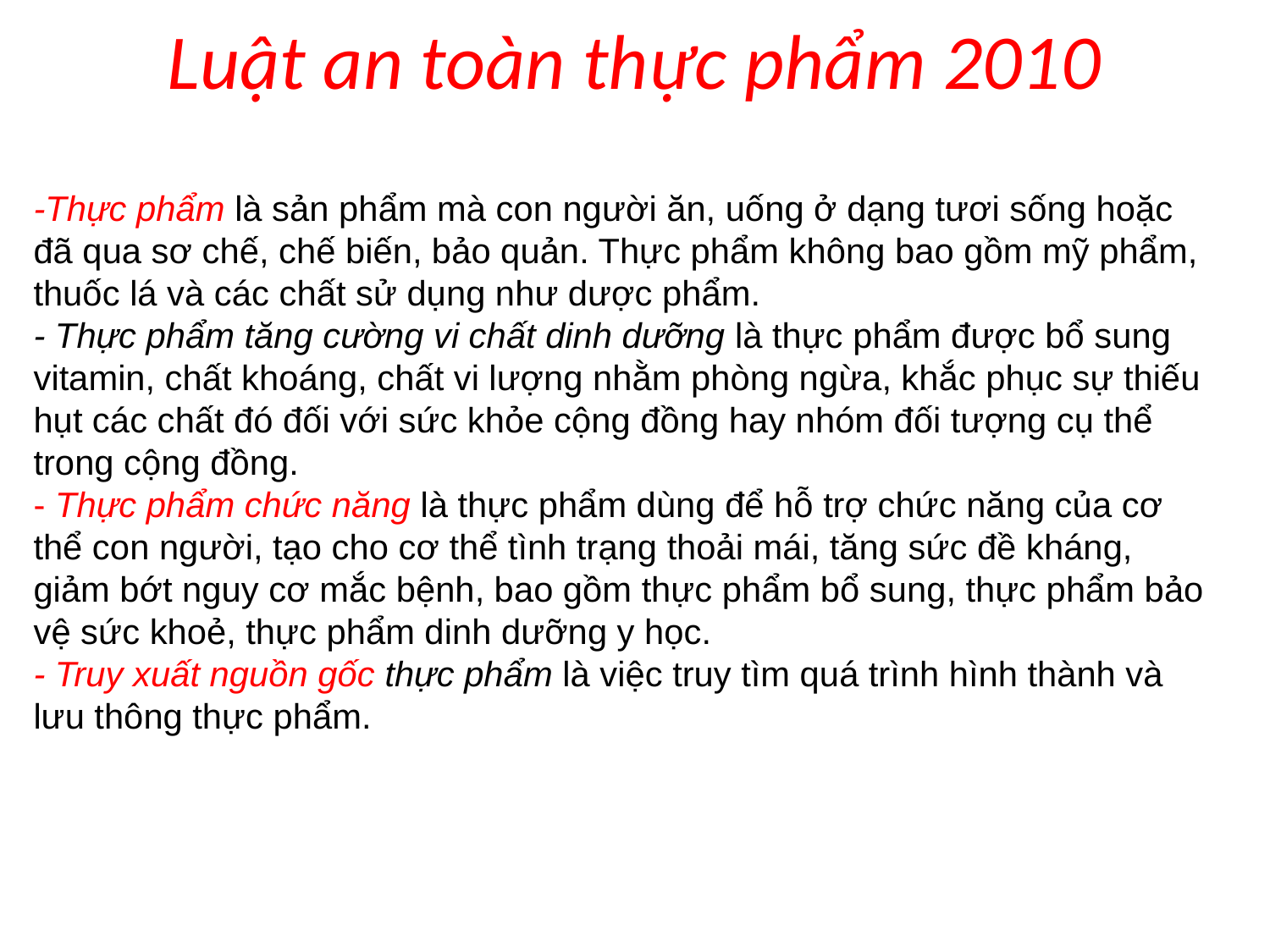

# Luật an toàn thực phẩm 2010
-Thực phẩm là sản phẩm mà con người ăn, uống ở dạng tươi sống hoặc đã qua sơ chế, chế biến, bảo quản. Thực phẩm không bao gồm mỹ phẩm, thuốc lá và các chất sử dụng như dược phẩm.
- Thực phẩm tăng cường vi chất dinh dưỡng là thực phẩm được bổ sung vitamin, chất khoáng, chất vi lượng nhằm phòng ngừa, khắc phục sự thiếu hụt các chất đó đối với sức khỏe cộng đồng hay nhóm đối tượng cụ thể trong cộng đồng.
- Thực phẩm chức năng là thực phẩm dùng để hỗ trợ chức năng của cơ thể con người, tạo cho cơ thể tình trạng thoải mái, tăng sức đề kháng, giảm bớt nguy cơ mắc bệnh, bao gồm thực phẩm bổ sung, thực phẩm bảo vệ sức khoẻ, thực phẩm dinh dưỡng y học.
- Truy xuất nguồn gốc thực phẩm là việc truy tìm quá trình hình thành và lưu thông thực phẩm.